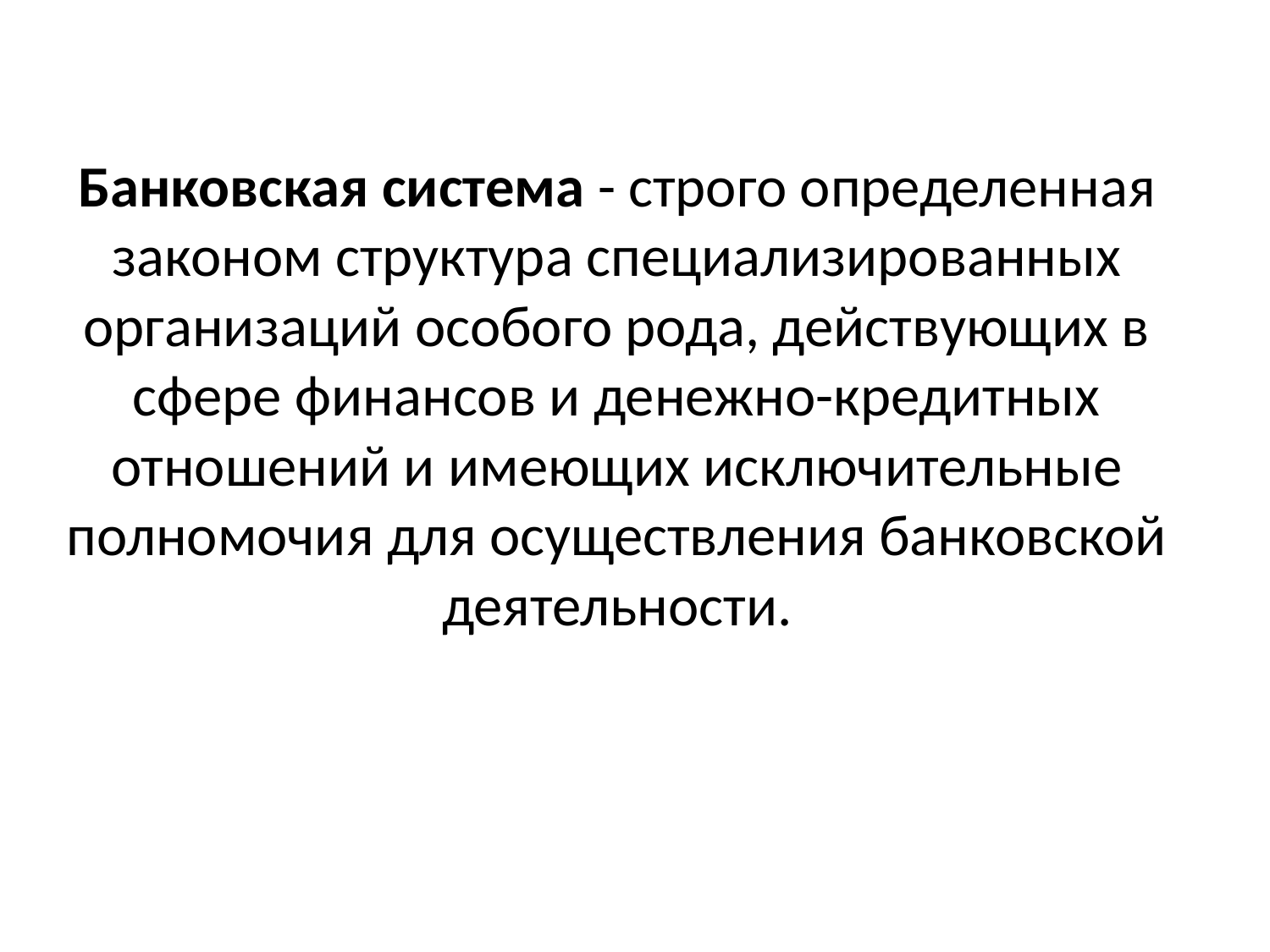

# Банковская система - строго определенная законом структура специализированных организаций особого рода, действующих в сфере финансов и денежно-кредитных отношений и имеющих исключительные полномочия для осуществления банковской деятельности.